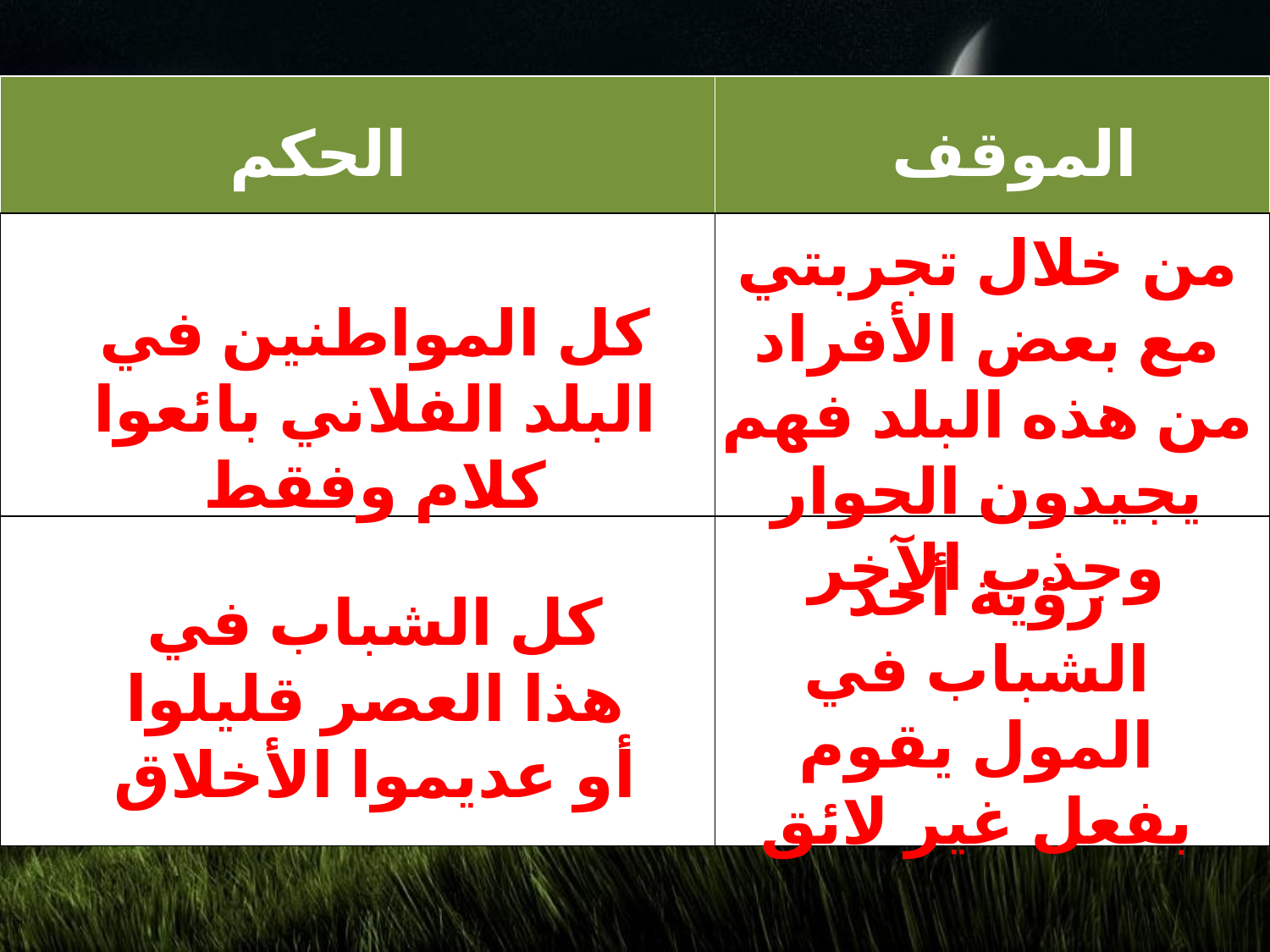

|  |  |
| --- | --- |
|  |  |
|  |  |
الحكم
الموقف
من خلال تجربتي مع بعض الأفراد من هذه البلد فهم يجيدون الحوار وجذب الآخر
كل المواطنين في البلد الفلاني بائعوا كلام وفقط
رؤية أحد الشباب في المول يقوم بفعل غير لائق
كل الشباب في هذا العصر قليلوا أو عديموا الأخلاق